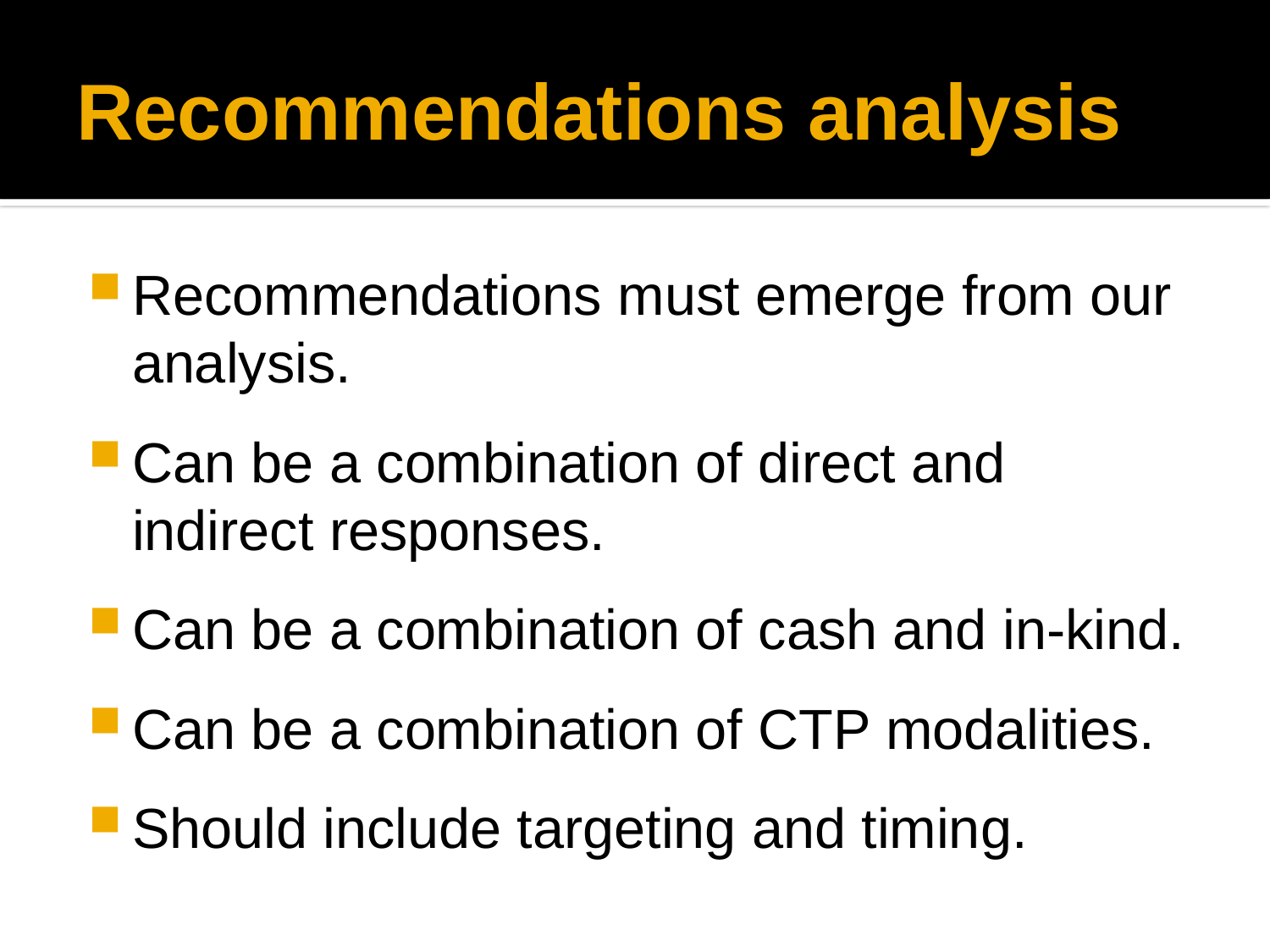

# Recommendations analysis
Recommendations must emerge from our analysis.
Can be a combination of direct and indirect responses.
Can be a combination of cash and in-kind.
Can be a combination of CTP modalities.
Should include targeting and timing.